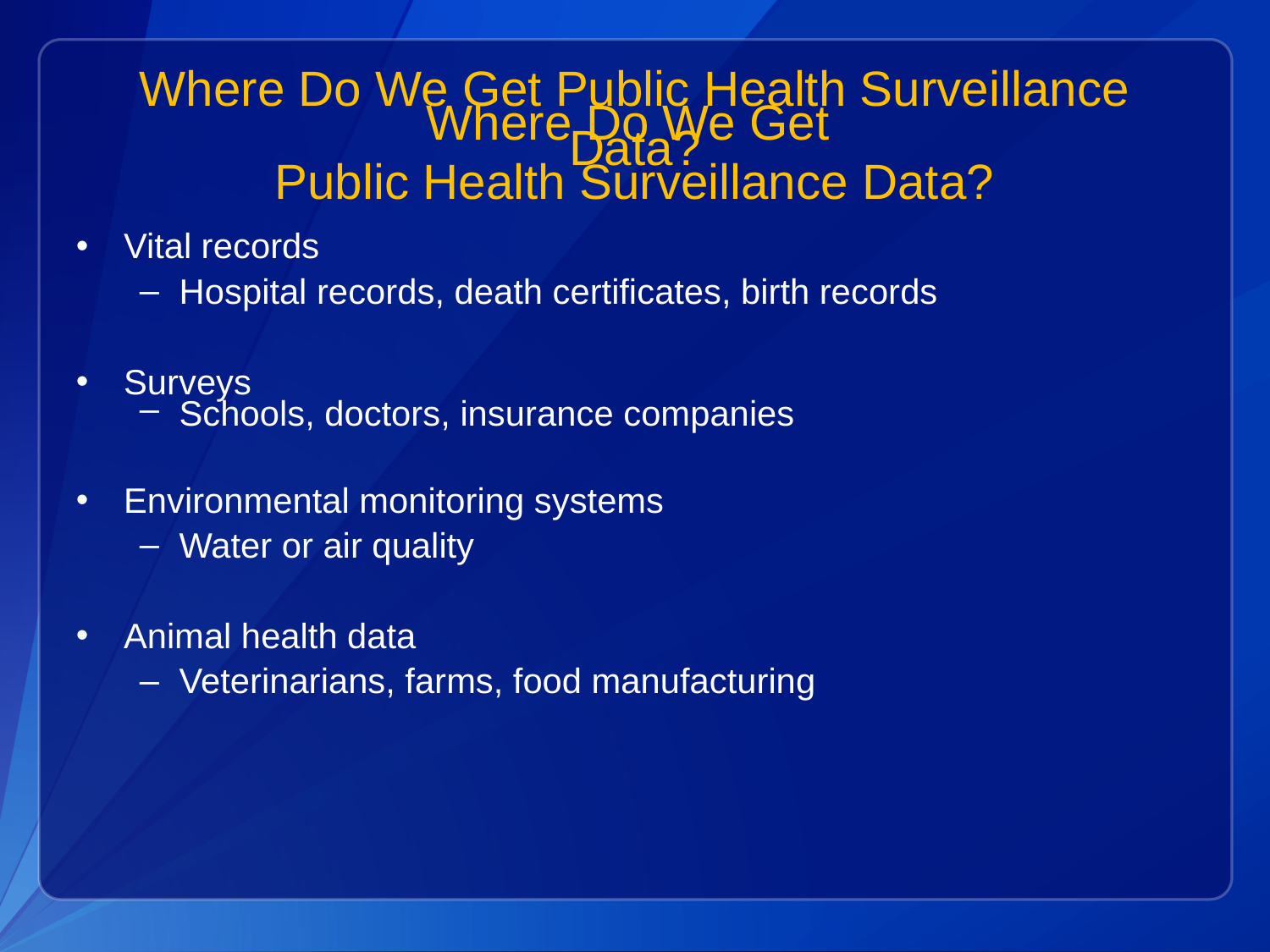

Where Do We Get Public Health Surveillance Data?
Where Do We Get
Public Health Surveillance Data?
Vital records
Hospital records, death certificates, birth records

Surveys
Schools, doctors, insurance companies

Environmental monitoring systems
Water or air quality

Animal health data
Veterinarians, farms, food manufacturing